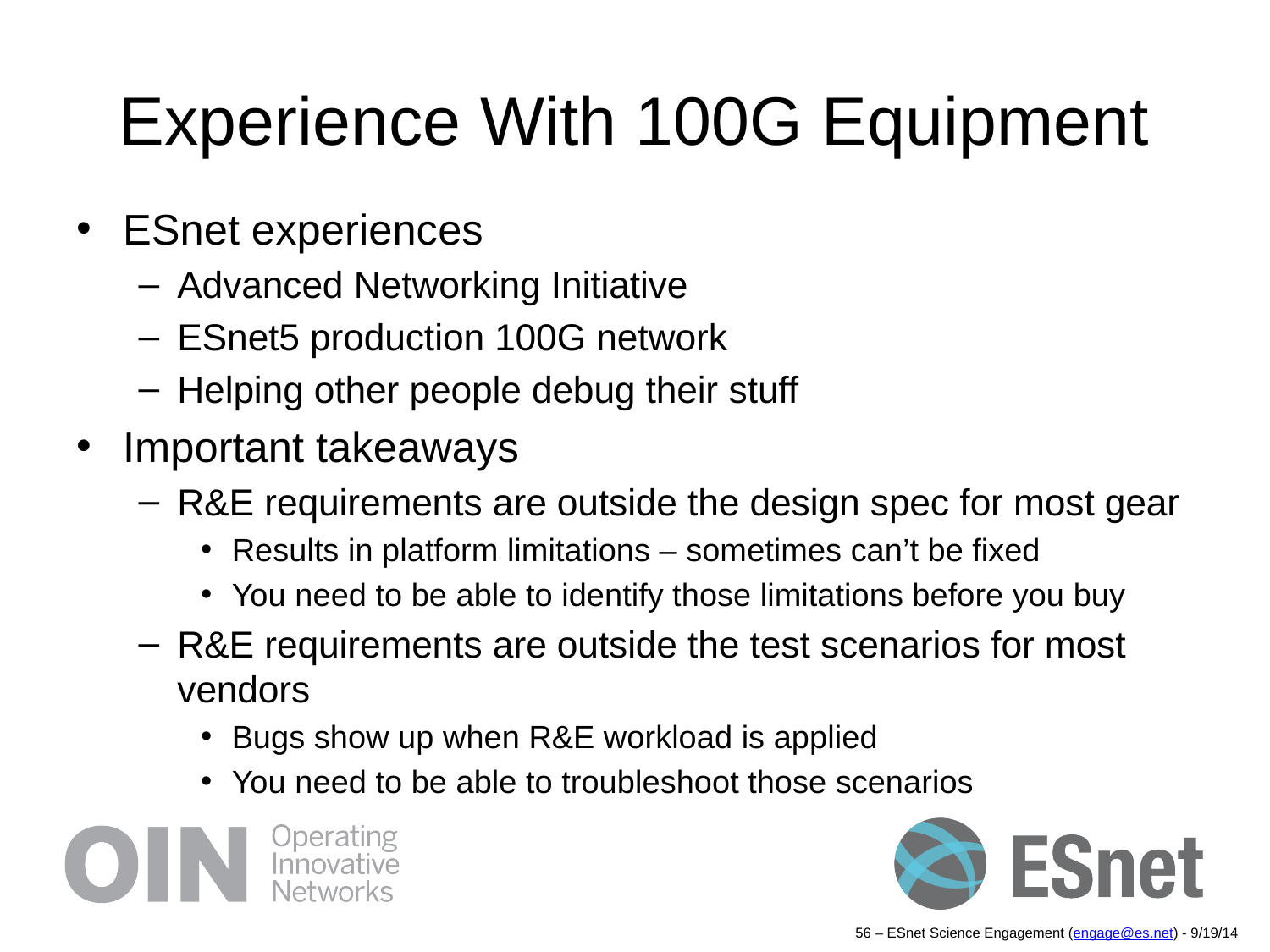

# Experience With 100G Equipment
ESnet experiences
Advanced Networking Initiative
ESnet5 production 100G network
Helping other people debug their stuff
Important takeaways
R&E requirements are outside the design spec for most gear
Results in platform limitations – sometimes can’t be fixed
You need to be able to identify those limitations before you buy
R&E requirements are outside the test scenarios for most vendors
Bugs show up when R&E workload is applied
You need to be able to troubleshoot those scenarios
56 – ESnet Science Engagement (engage@es.net) - 9/19/14